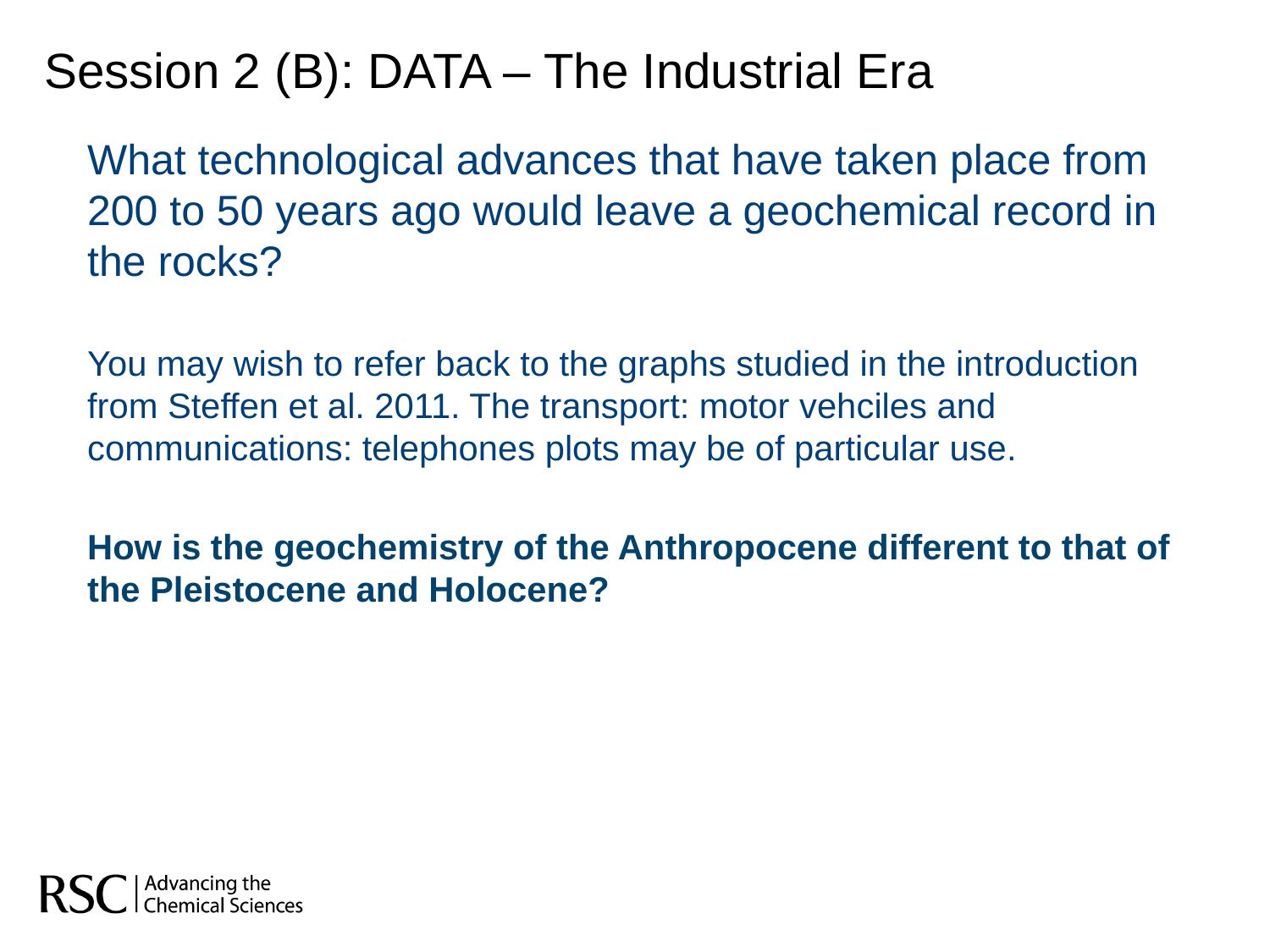

Session 2 (B): DATA – The Industrial Era
What technological advances that have taken place from 200 to 50 years ago would leave a geochemical record in the rocks?

You may wish to refer back to the graphs studied in the introduction from Steffen et al. 2011. The transport: motor vehciles and communications: telephones plots may be of particular use.

How is the geochemistry of the Anthropocene different to that of the Pleistocene and Holocene?